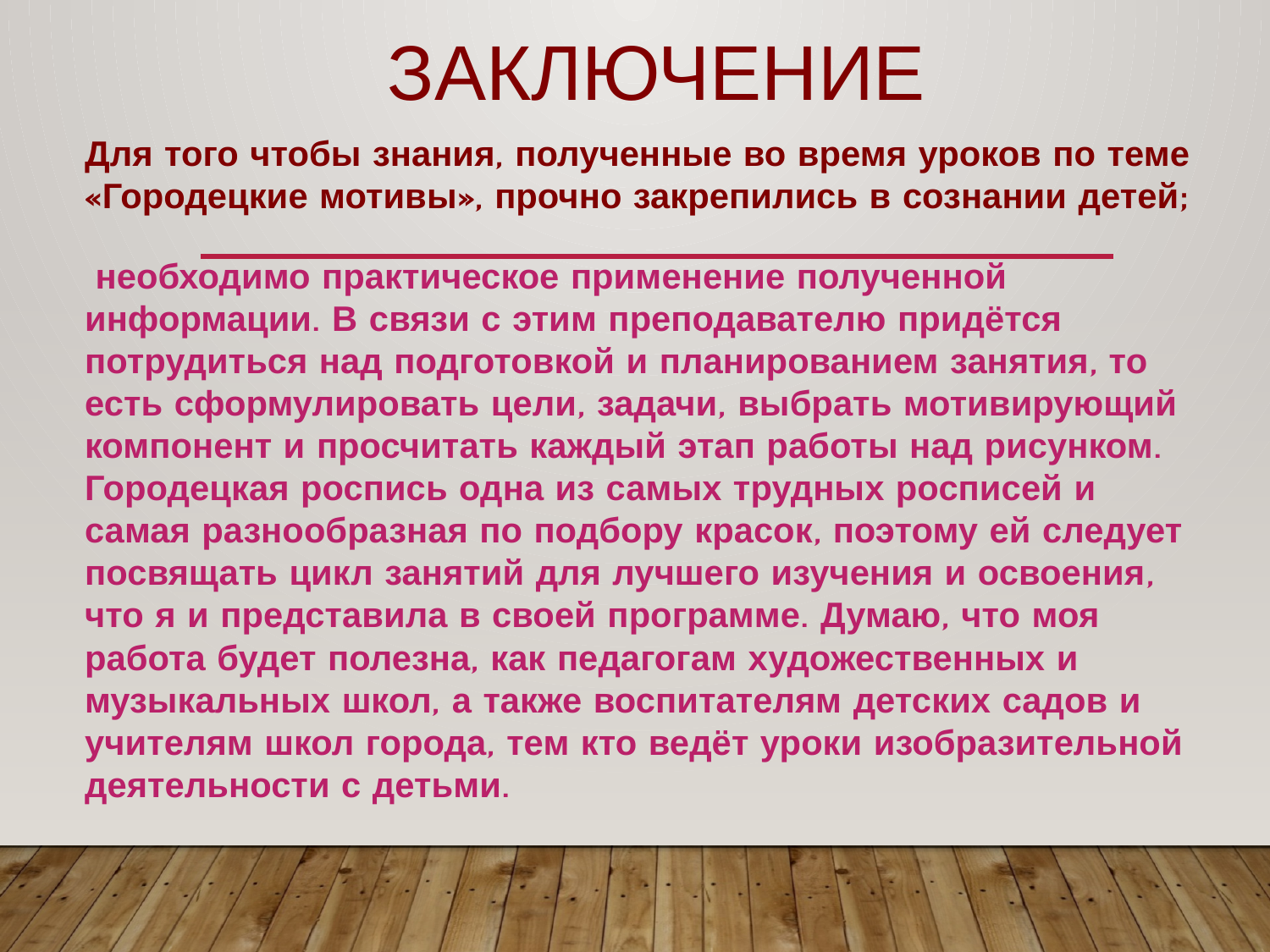

# Заключение
Для того чтобы знания, полученные во время уроков по теме
«Городецкие мотивы», прочно закрепились в сознании детей;

 необходимо практическое применение полученной информации. В связи с этим преподавателю придётся потрудиться над подготовкой и планированием занятия, то есть сформулировать цели, задачи, выбрать мотивирующий компонент и просчитать каждый этап работы над рисунком. Городецкая роспись одна из самых трудных росписей и самая разнообразная по подбору красок, поэтому ей следует посвящать цикл занятий для лучшего изучения и освоения, что я и представила в своей программе. Думаю, что моя работа будет полезна, как педагогам художественных и музыкальных школ, а также воспитателям детских садов и учителям школ города, тем кто ведёт уроки изобразительной деятельности с детьми.